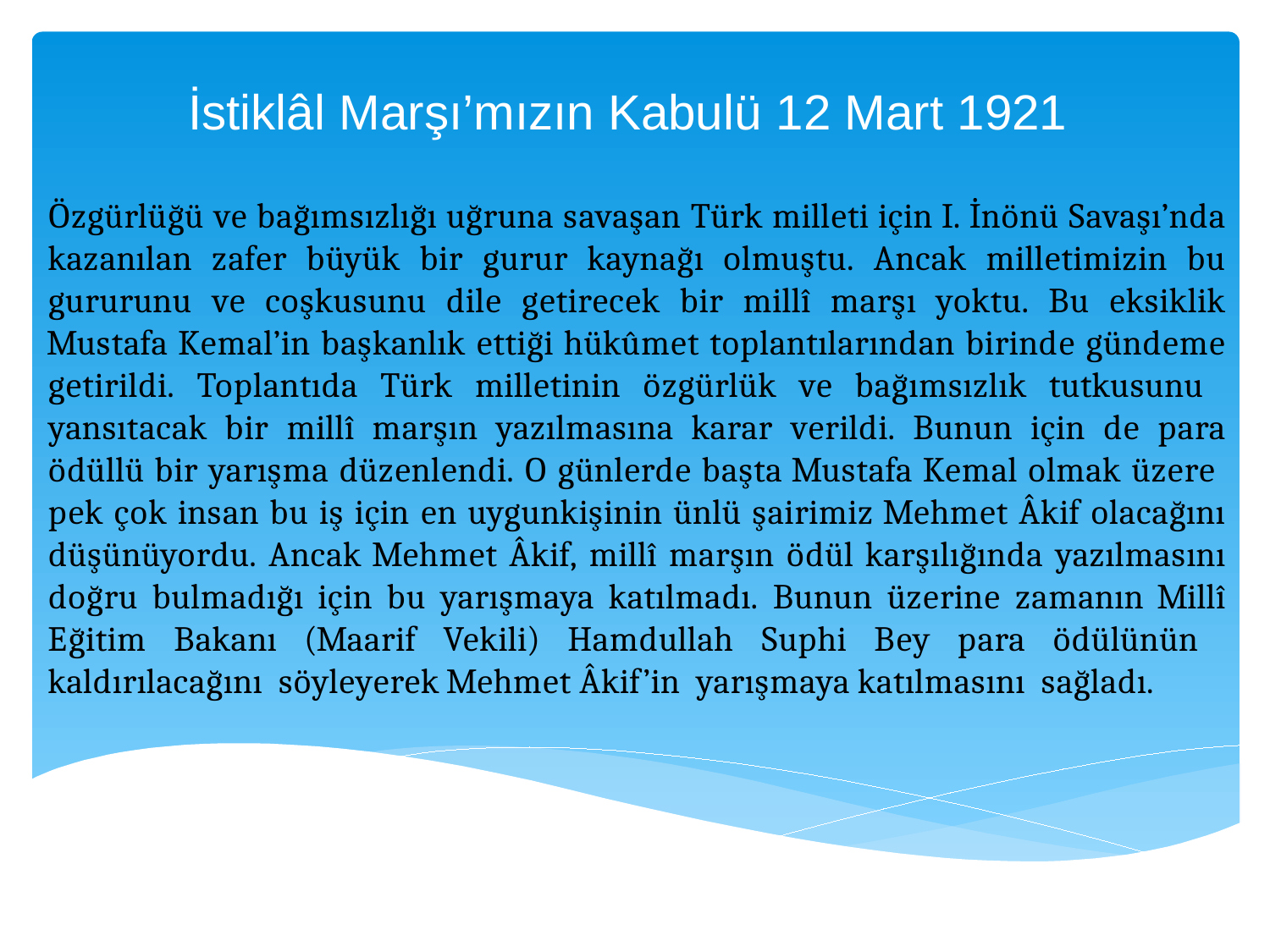

# İstiklâl Marşı’mızın Kabulü 12 Mart 1921
Özgürlüğü ve bağımsızlığı uğruna savaşan Türk milleti için I. İnönü Savaşı’nda kazanılan zafer büyük bir gurur kaynağı olmuştu. Ancak milletimizin bu gururunu ve coşkusunu dile getirecek bir millî marşı yoktu. Bu eksiklik Mustafa Kemal’in başkanlık ettiği hükûmet toplantılarından birinde gündeme getirildi. Toplantıda Türk milletinin özgürlük ve bağımsızlık tutkusunu  yansıtacak bir millî marşın yazılmasına karar verildi. Bunun için de para ödüllü bir yarışma düzenlendi. O günlerde başta Mustafa Kemal olmak üzere  pek çok insan bu iş için en uygunkişinin ünlü şairimiz Mehmet Âkif olacağını düşünüyordu. Ancak Mehmet Âkif, millî marşın ödül karşılığında yazılmasını doğru bulmadığı için bu yarışmaya katılmadı. Bunun üzerine zamanın Millî Eğitim Bakanı (Maarif Vekili) Hamdullah Suphi Bey para ödülünün  kaldırılacağını  söyleyerek Mehmet Âkif’in  yarışmaya katılmasını  sağladı.